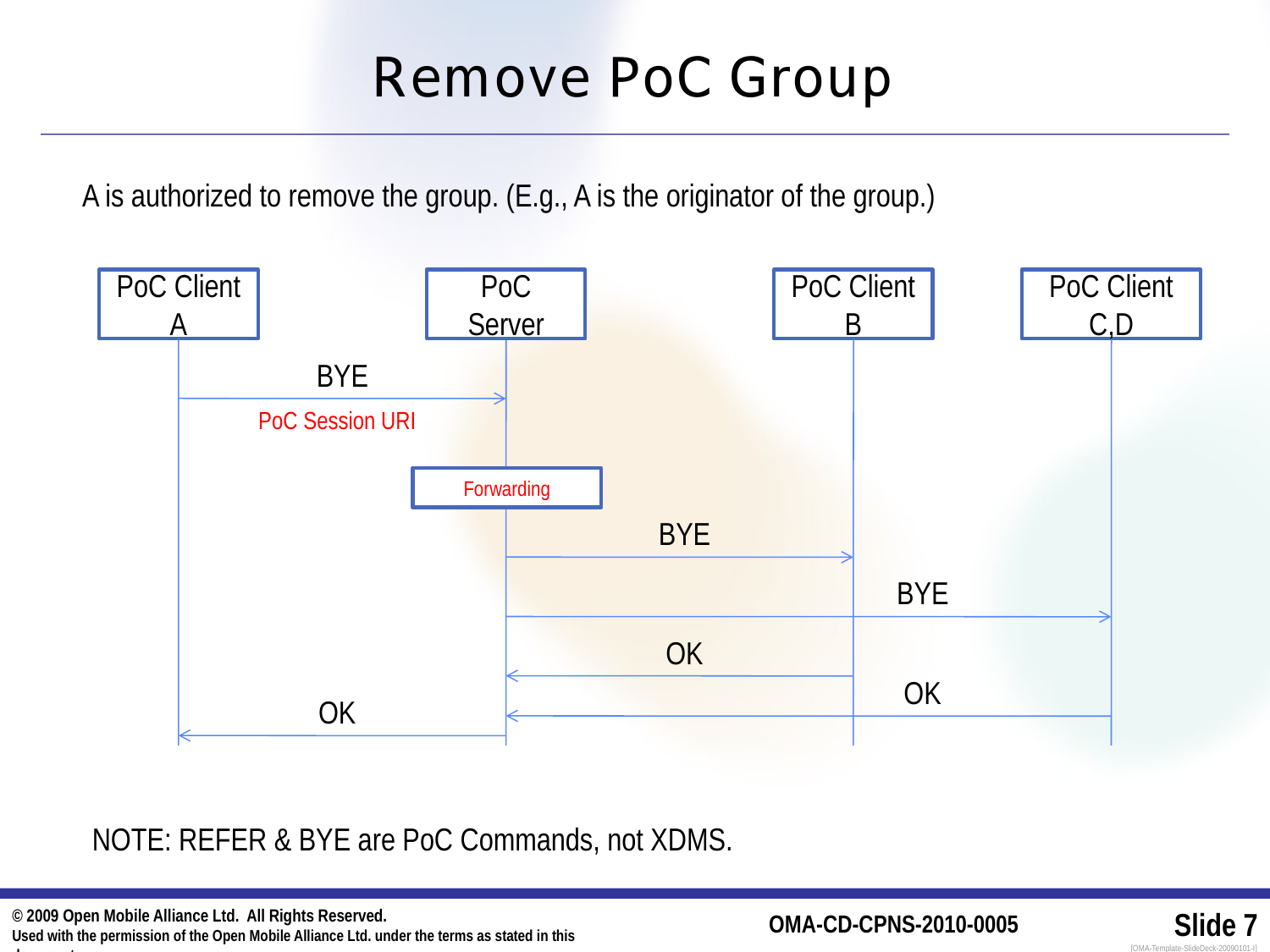

# Remove PoC Group
A is authorized to remove the group. (E.g., A is the originator of the group.)
PoC Client A
PoC Server
PoC Client B
PoC Client C,D
BYE
PoC Session URI
Forwarding
BYE
BYE
OK
OK
OK
NOTE: REFER & BYE are PoC Commands, not XDMS.